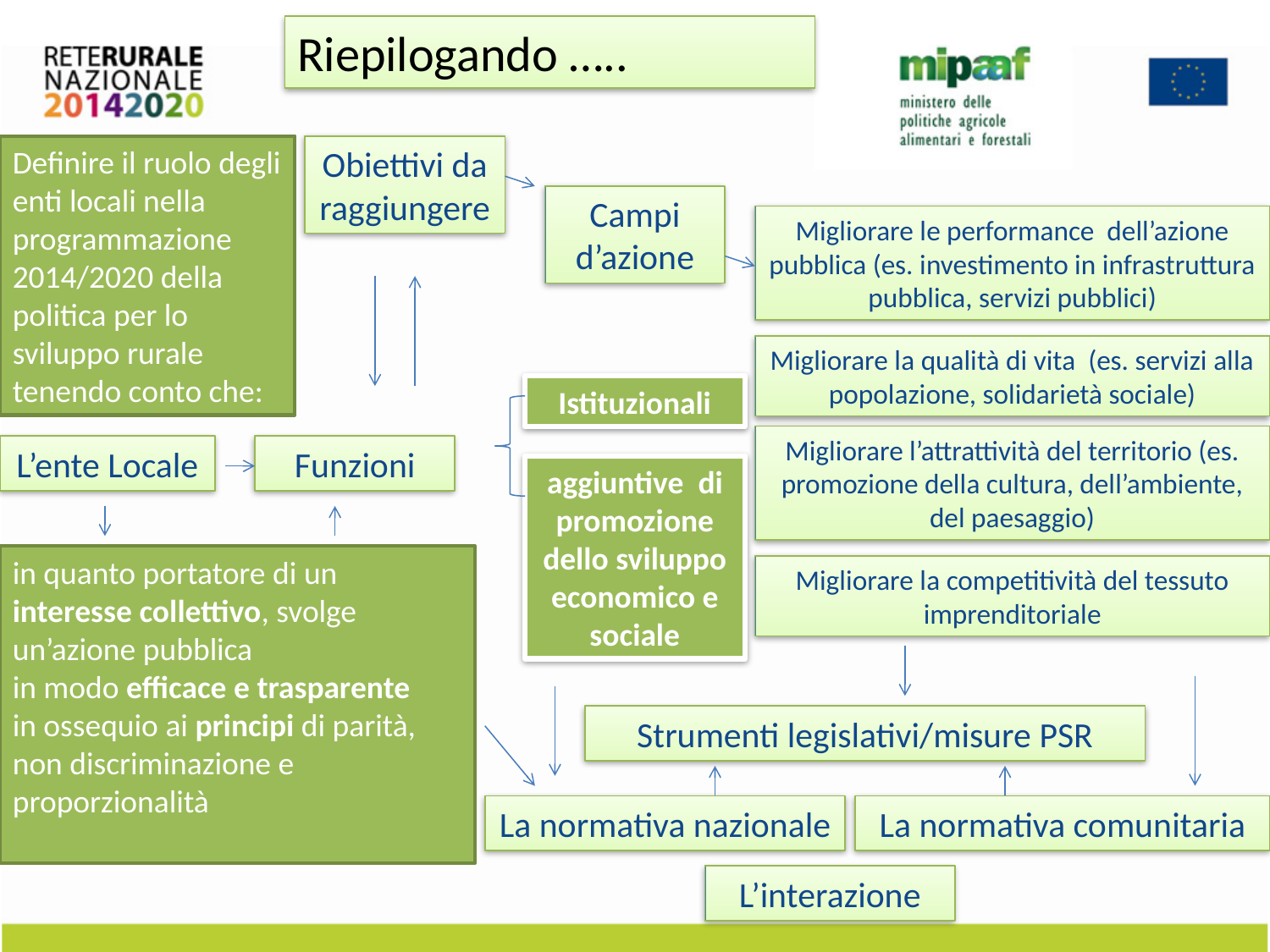

Riepilogando …..
Definire il ruolo degli enti locali nella programmazione 2014/2020 della politica per lo sviluppo rurale tenendo conto che:
Obiettivi da raggiungere
Campi d’azione
Migliorare le performance  dell’azione pubblica (es. investimento in infrastruttura pubblica, servizi pubblici)
Migliorare la qualità di vita  (es. servizi alla popolazione, solidarietà sociale)
Istituzionali

Migliorare l’attrattività del territorio (es. promozione della cultura, dell’ambiente, del paesaggio)
L’ente Locale
Funzioni
aggiuntive  di promozione dello sviluppo economico e sociale
in quanto portatore di un interesse collettivo, svolge un’azione pubblica
in modo efficace e trasparente
in ossequio ai principi di parità, non discriminazione e proporzionalità

Migliorare la competitività del tessuto imprenditoriale
Strumenti legislativi/misure PSR
La normativa nazionale
La normativa comunitaria
L’interazione